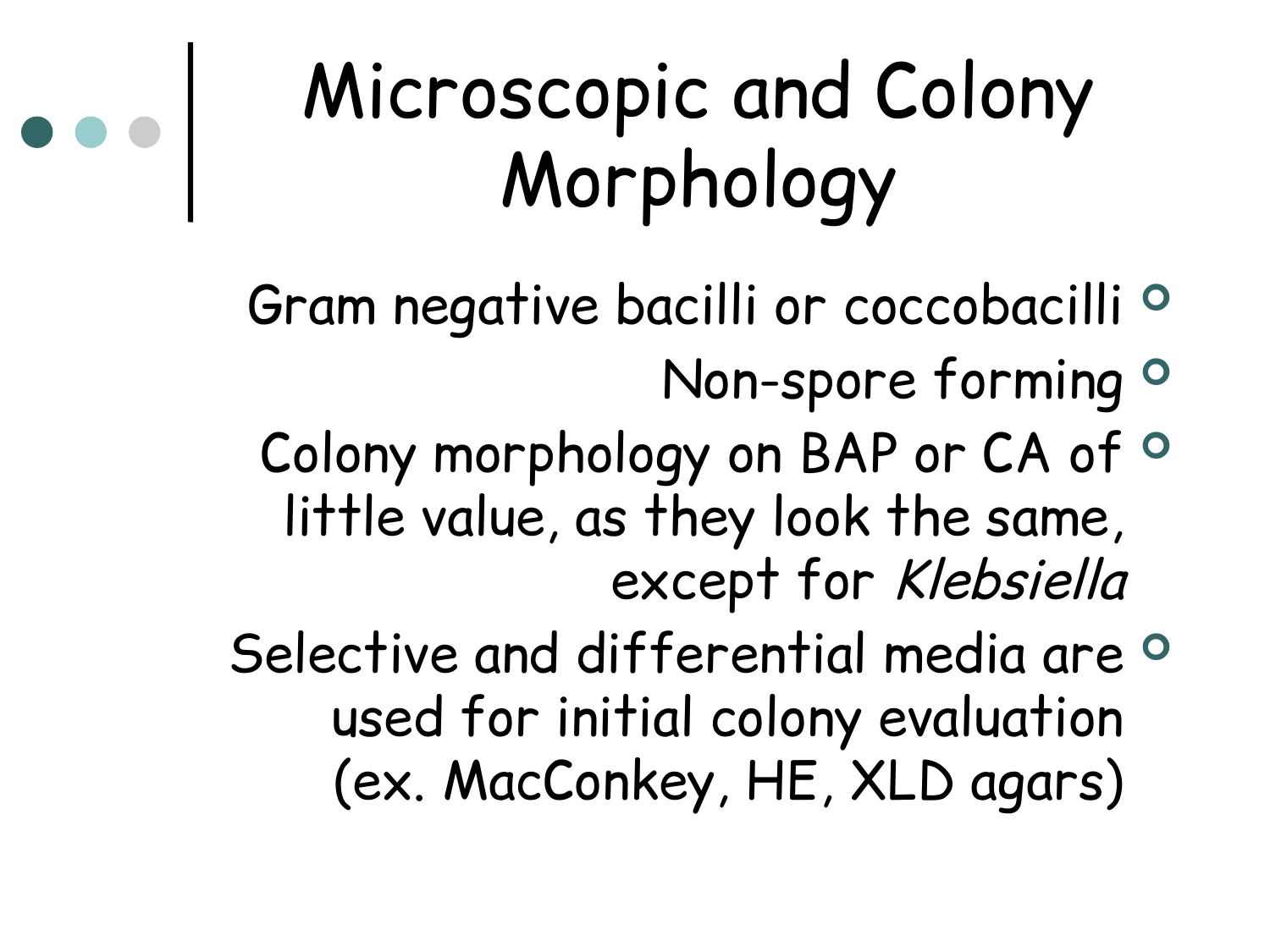

# Microscopic and Colony Morphology
Gram negative bacilli or coccobacilli
Non-spore forming
Colony morphology on BAP or CA of little value, as they look the same, except for Klebsiella
Selective and differential media are used for initial colony evaluation (ex. MacConkey, HE, XLD agars)